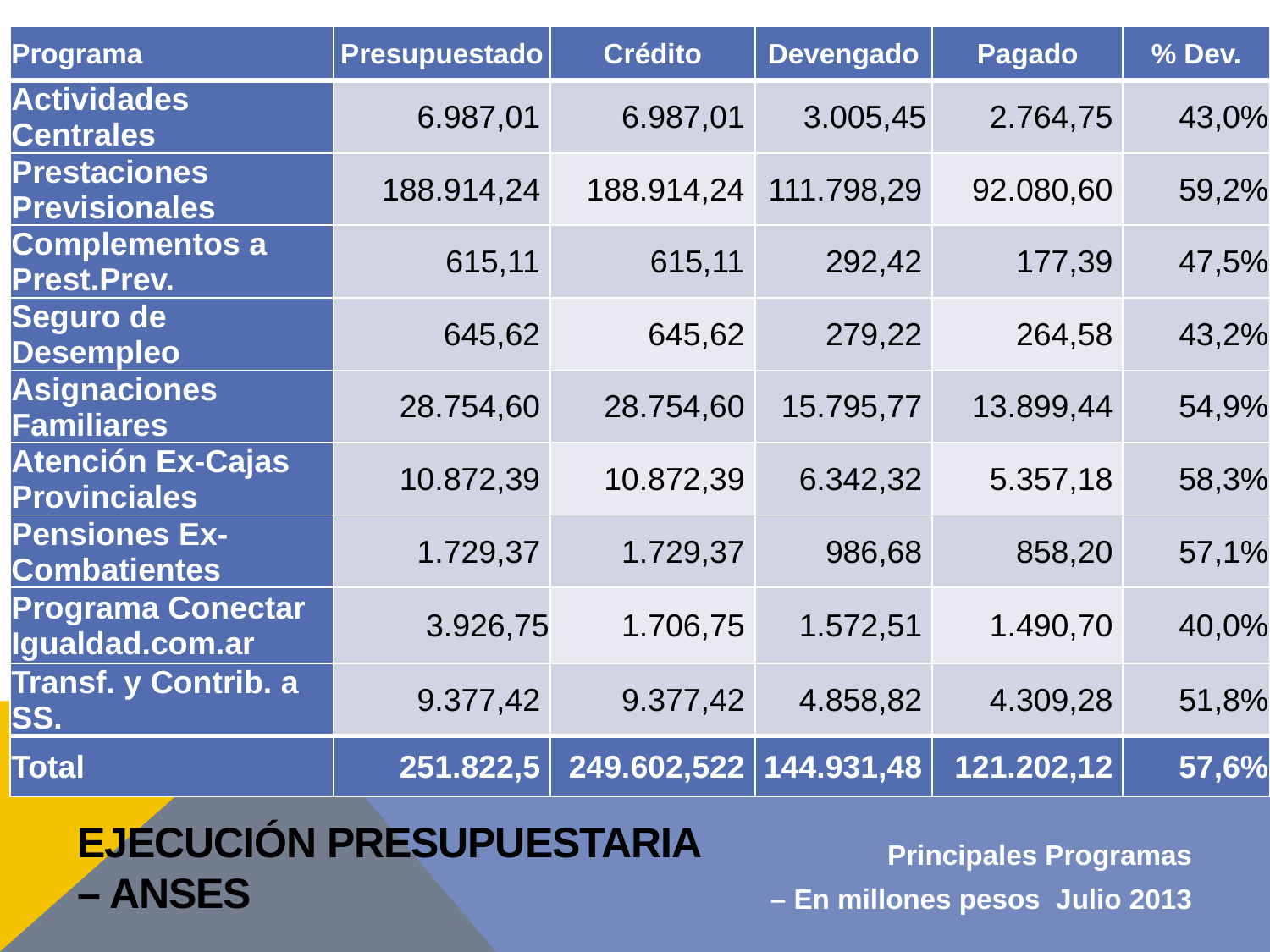

| Programa | Presupuestado | Crédito | Devengado | Pagado | % Dev. |
| --- | --- | --- | --- | --- | --- |
| Actividades Centrales | 6.987,01 | 6.987,01 | 3.005,45 | 2.764,75 | 43,0% |
| Prestaciones Previsionales | 188.914,24 | 188.914,24 | 111.798,29 | 92.080,60 | 59,2% |
| Complementos a Prest.Prev. | 615,11 | 615,11 | 292,42 | 177,39 | 47,5% |
| Seguro de Desempleo | 645,62 | 645,62 | 279,22 | 264,58 | 43,2% |
| Asignaciones Familiares | 28.754,60 | 28.754,60 | 15.795,77 | 13.899,44 | 54,9% |
| Atención Ex-Cajas Provinciales | 10.872,39 | 10.872,39 | 6.342,32 | 5.357,18 | 58,3% |
| Pensiones Ex-Combatientes | 1.729,37 | 1.729,37 | 986,68 | 858,20 | 57,1% |
| Programa Conectar Igualdad.com.ar | 3.926,75 | 1.706,75 | 1.572,51 | 1.490,70 | 40,0% |
| Transf. y Contrib. a SS. | 9.377,42 | 9.377,42 | 4.858,82 | 4.309,28 | 51,8% |
| Total | 251.822,5 | 249.602,522 | 144.931,48 | 121.202,12 | 57,6% |
# Ejecución Presupuestaria – anses
Principales Programas
– En millones pesos  Julio 2013